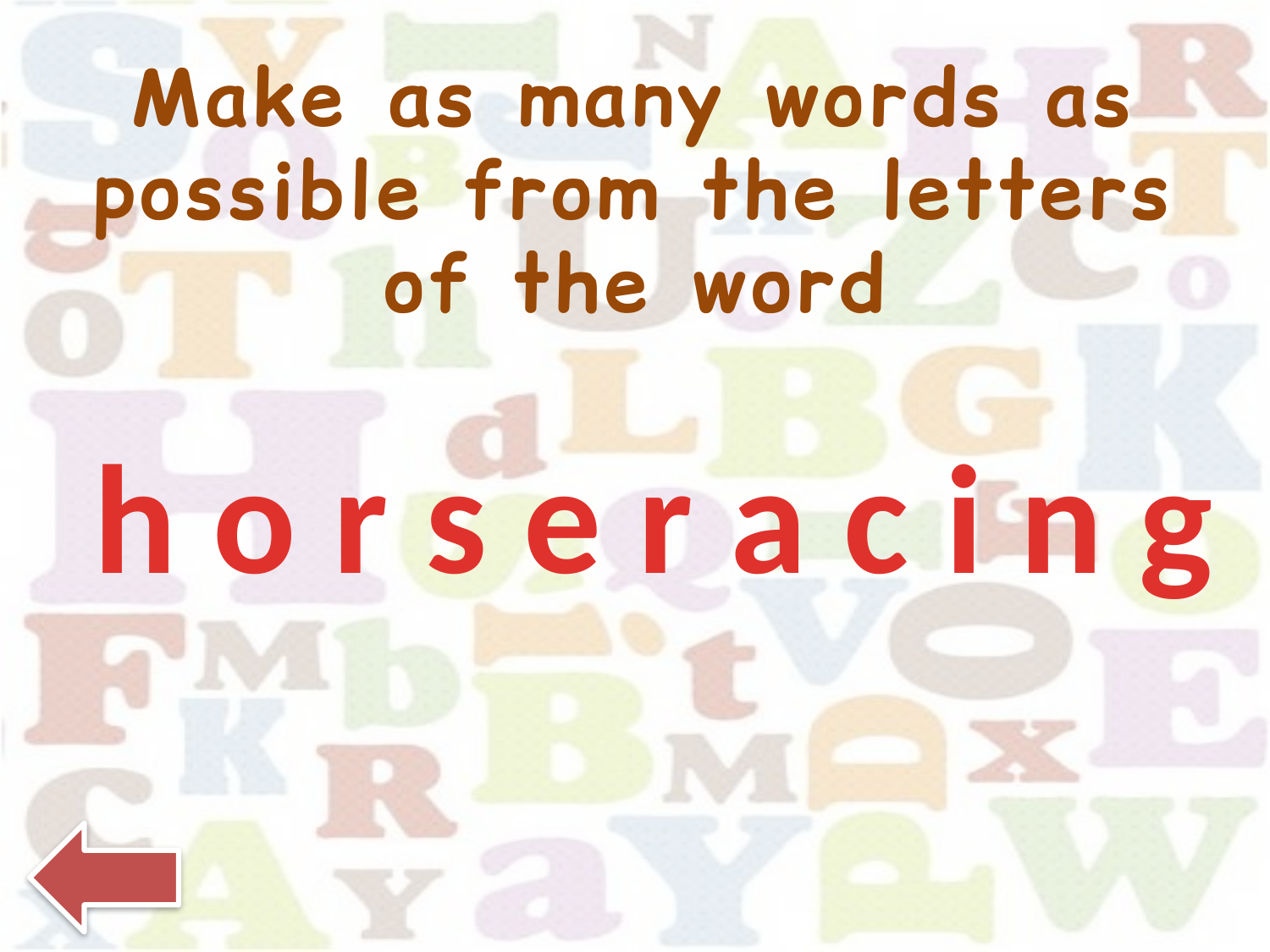

# Make as many words as possible from the letters of the word
h o r s e r a c i n g